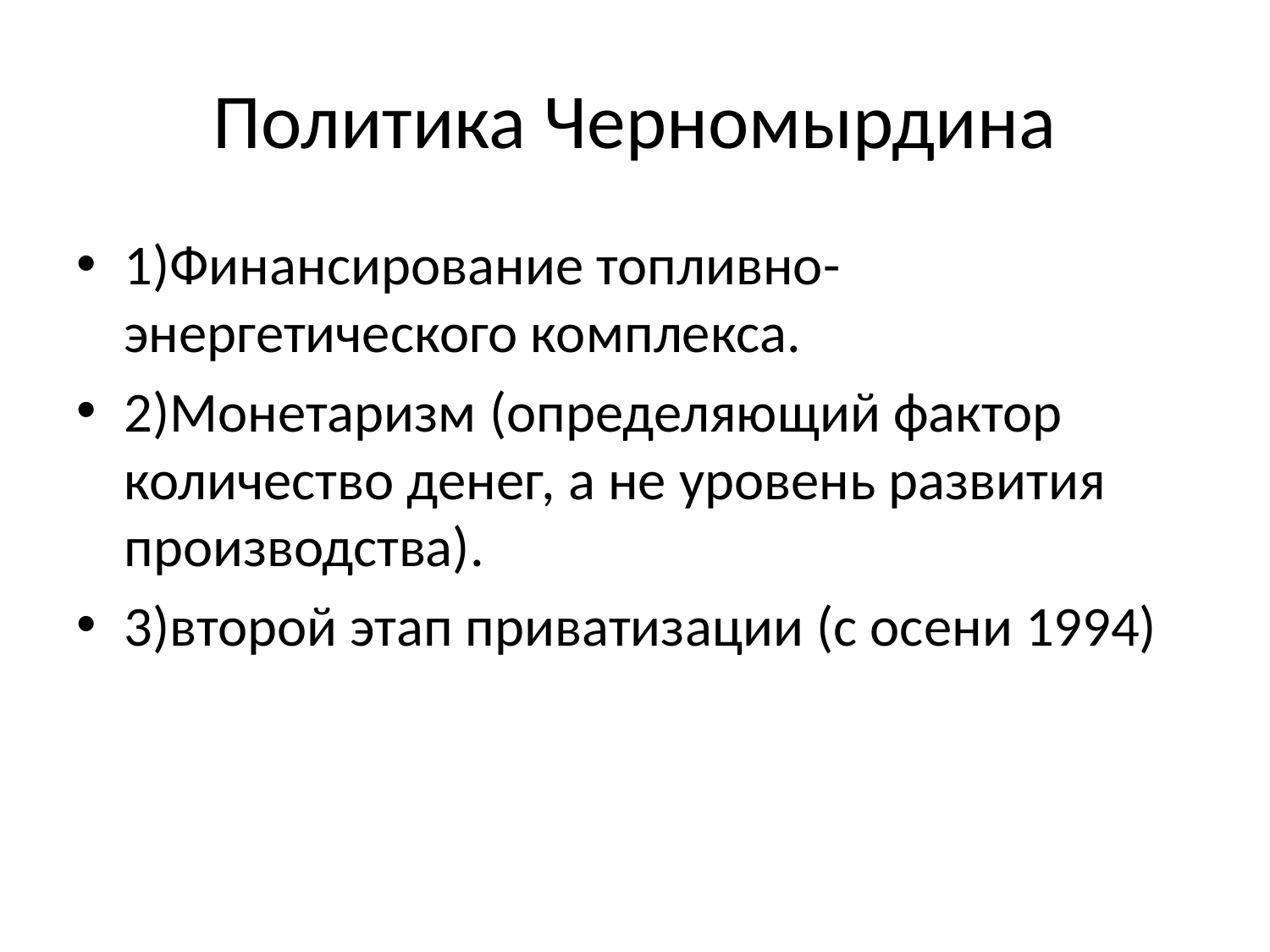

# Политика Черномырдина
1)Финансирование топливно-энергетического комплекса.
2)Монетаризм (определяющий фактор количество денег, а не уровень развития производства).
3)второй этап приватизации (с осени 1994)